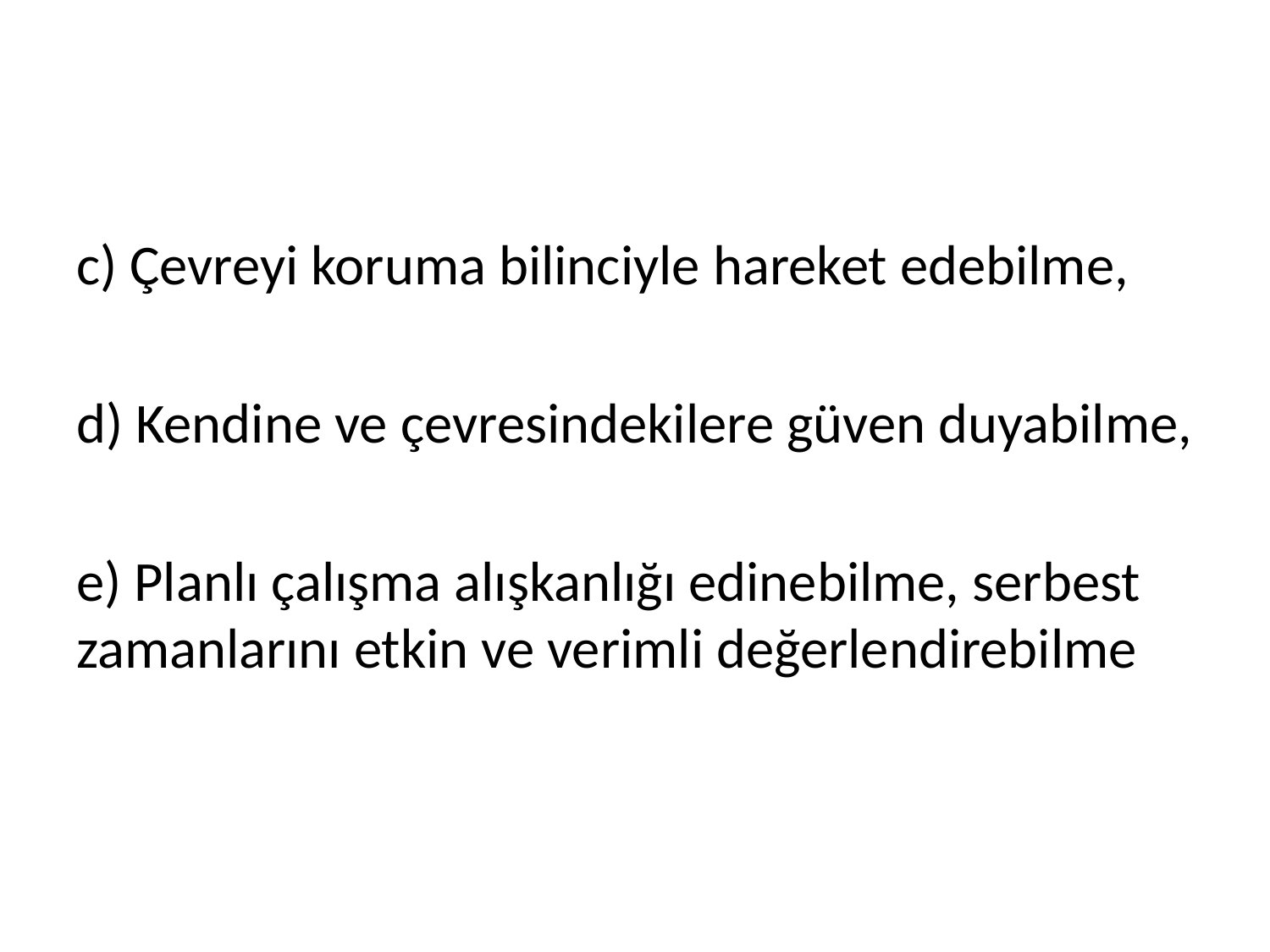

c) Çevreyi koruma bilinciyle hareket edebilme,

d) Kendine ve çevresindekilere güven duyabilme,

e) Planlı çalışma alışkanlığı edinebilme, serbest zamanlarını etkin ve verimli değerlendirebilme